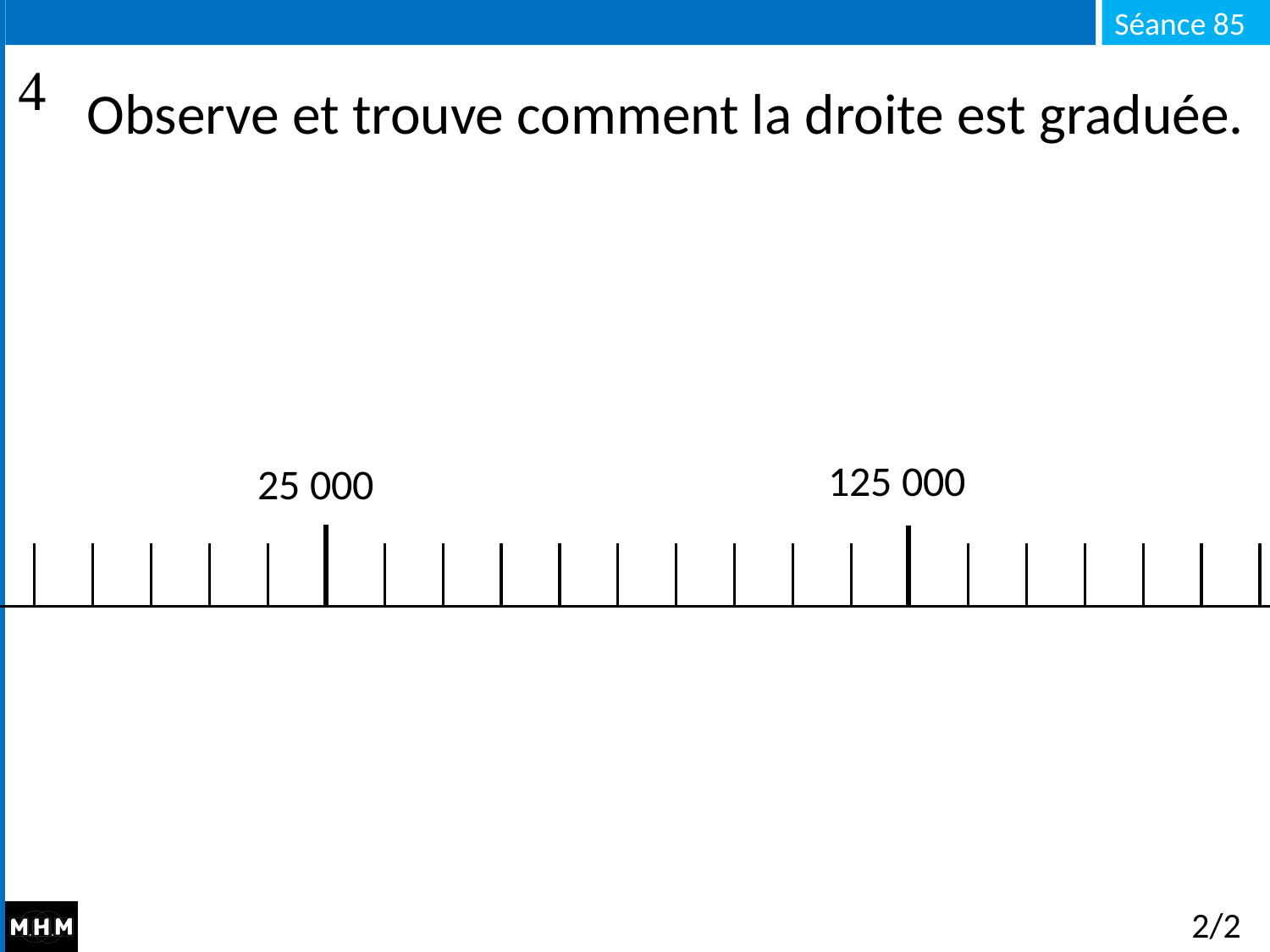

# Observe et trouve comment la droite est graduée.
125 000
25 000
2/2